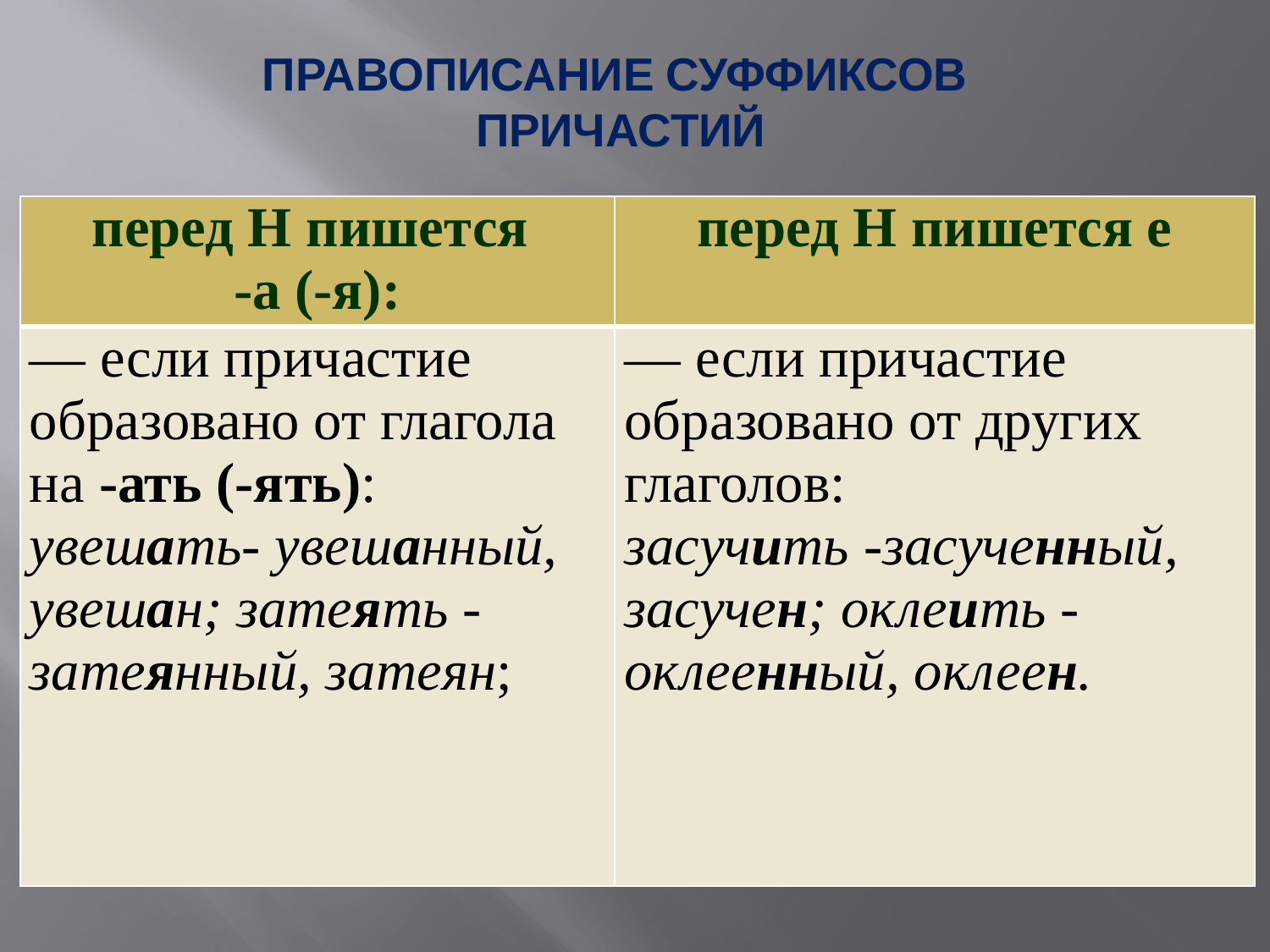

# ПРАВОПИСАНИЕ СУФФИКСОВ ПРИЧАСТИЙ
| перед Н пишется -а (-я): | перед Н пишется е |
| --- | --- |
| — если причастие образовано от глагола на -ать (-ять): увешать- увешанный, увешан; затеять -затеянный, затеян; | — если причастие образовано от других глаголов: засучить -засученный, засучен; оклеить -оклеенный, оклеен. |